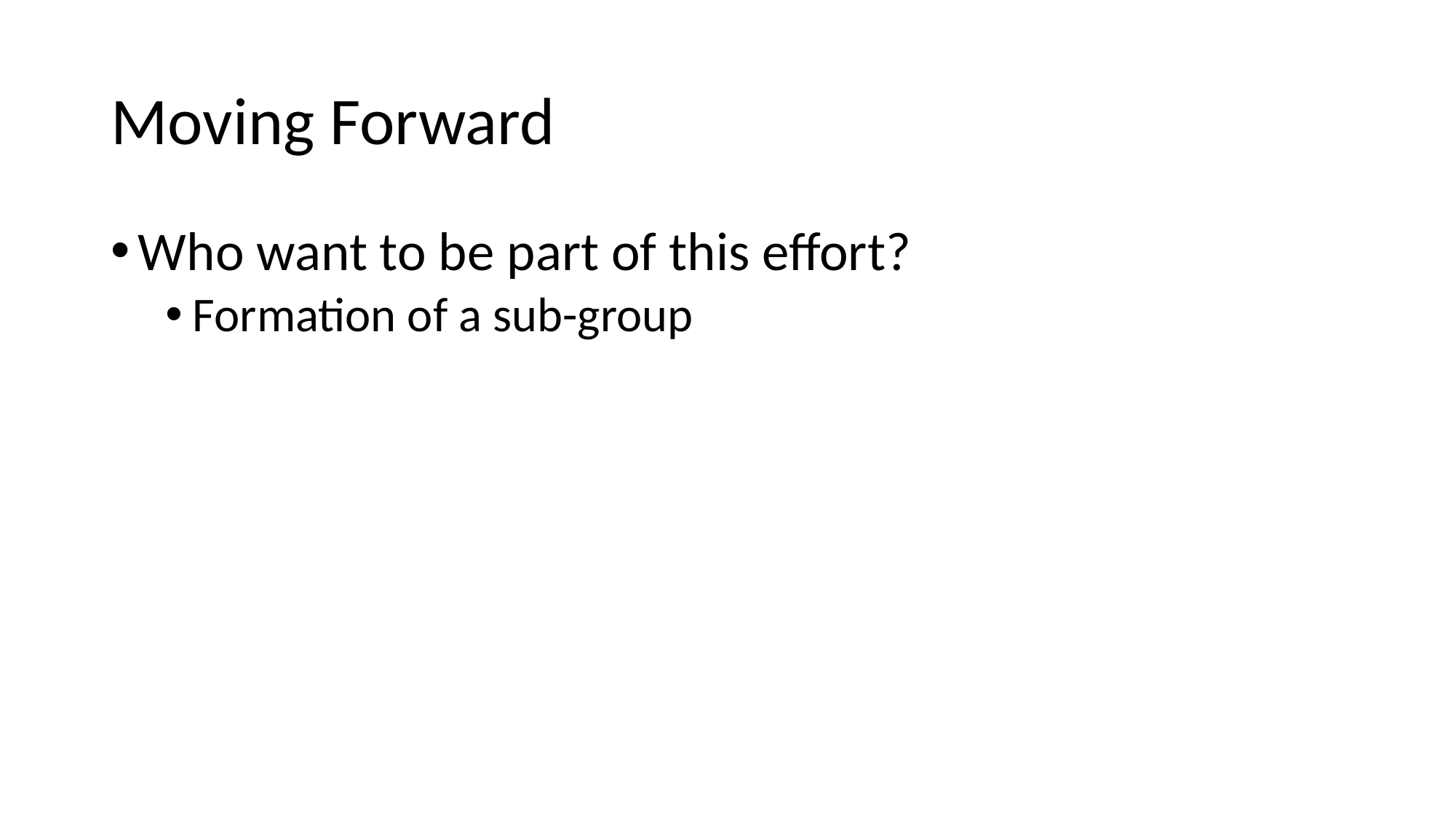

# Moving Forward
Who want to be part of this effort?
Formation of a sub-group